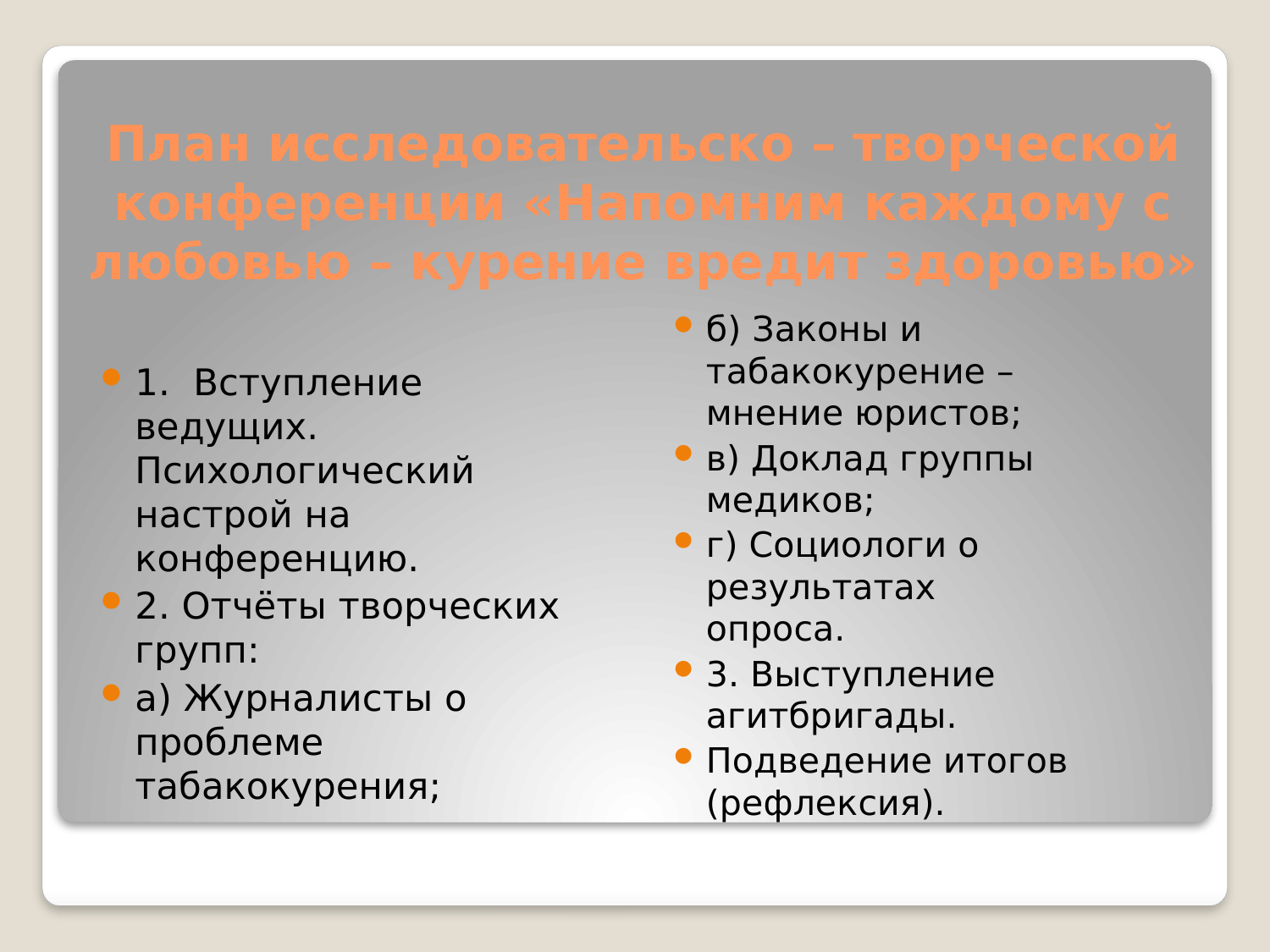

# План исследовательско – творческой конференции «Напомним каждому с любовью – курение вредит здоровью»
б) Законы и табакокурение – мнение юристов;
в) Доклад группы медиков;
г) Социологи о результатах опроса.
3. Выступление агитбригады.
Подведение итогов (рефлексия).

1.  Вступление ведущих. Психологический настрой на конференцию.
2. Отчёты творческих групп:
а) Журналисты о проблеме табакокурения;